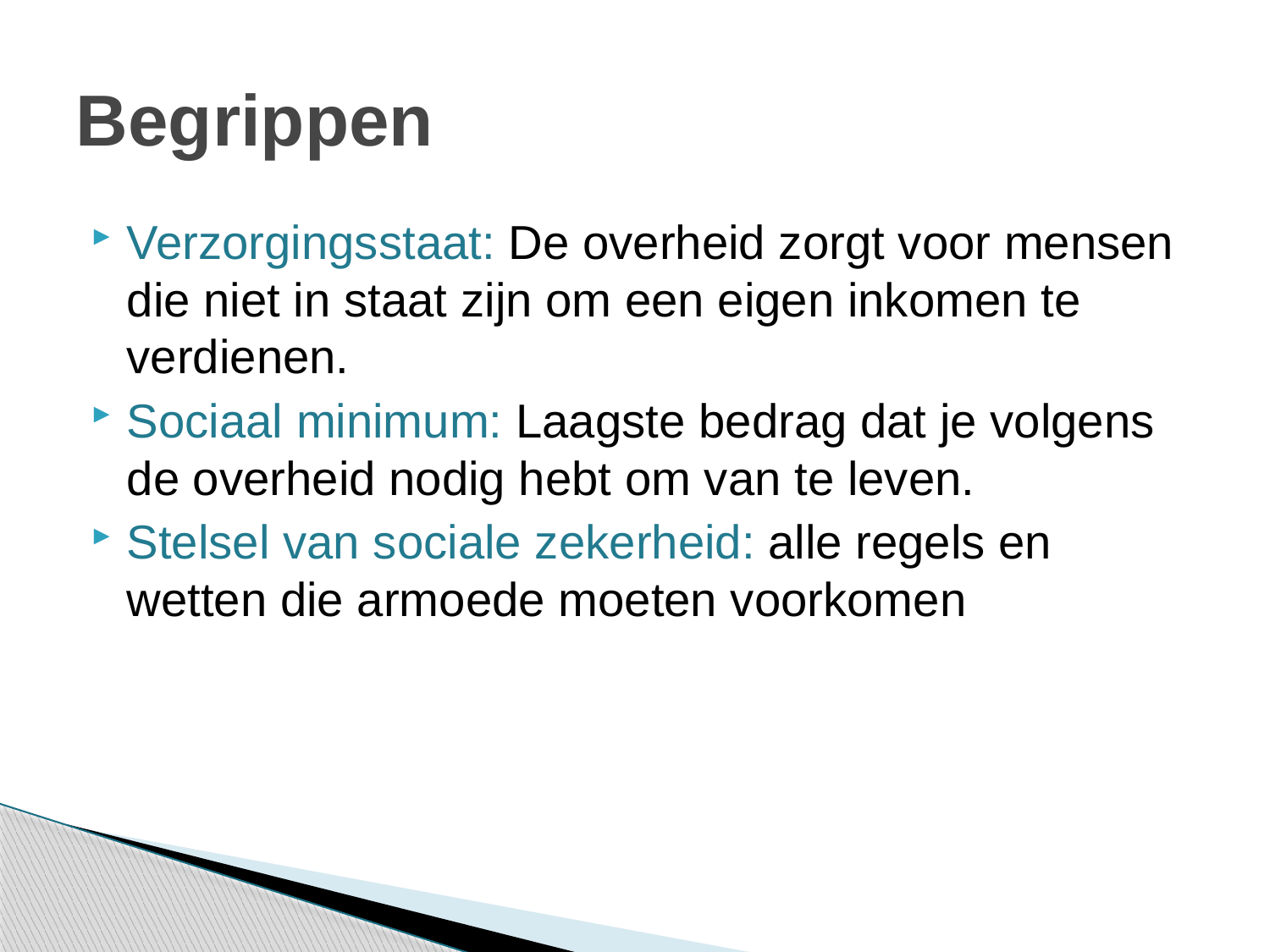

# Begrippen
Verzorgingsstaat: De overheid zorgt voor mensen die niet in staat zijn om een eigen inkomen te verdienen.
Sociaal minimum: Laagste bedrag dat je volgens de overheid nodig hebt om van te leven.
Stelsel van sociale zekerheid: alle regels en wetten die armoede moeten voorkomen